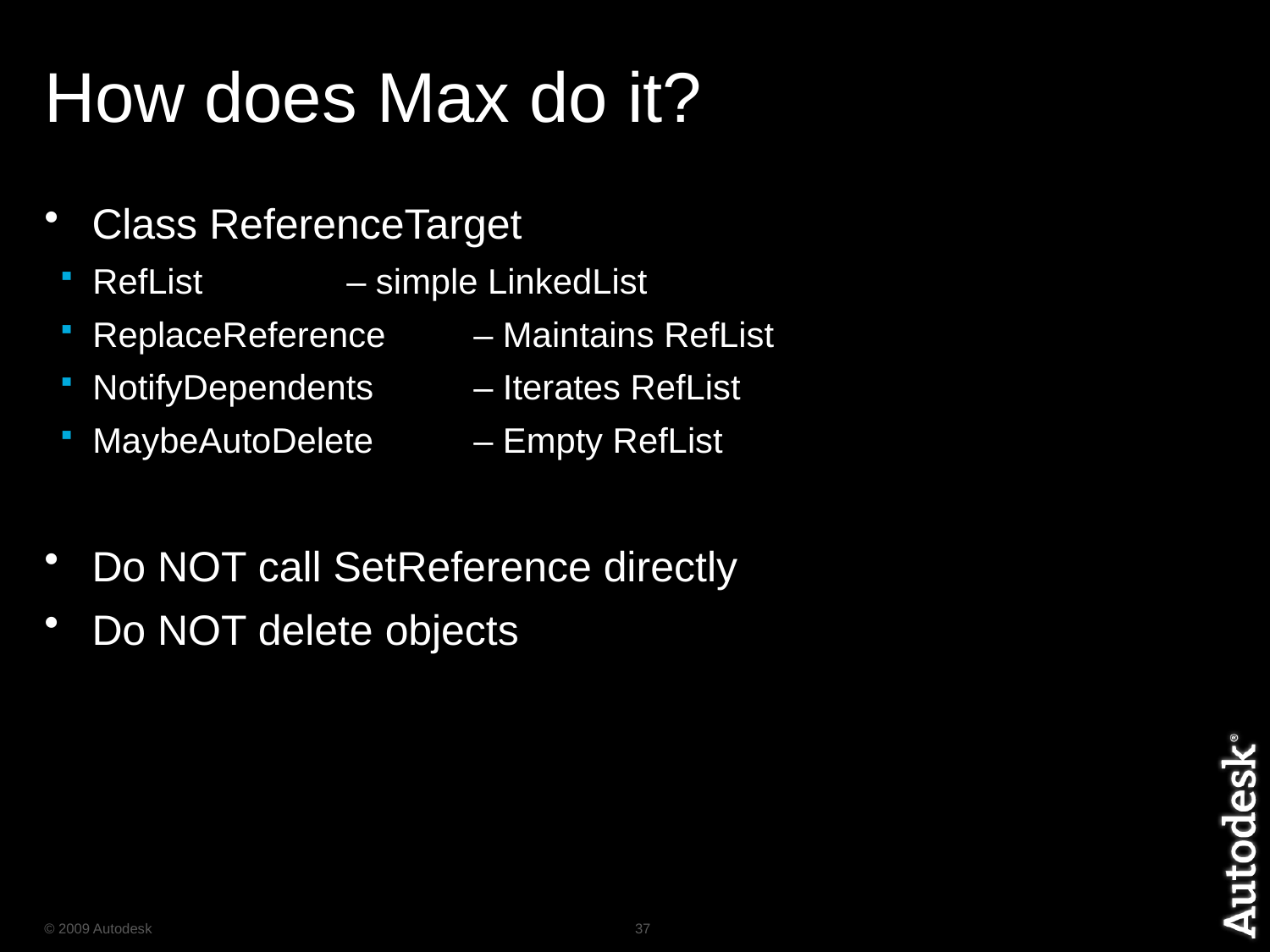

# How does Max do it?
Class ReferenceTarget
RefList 		– simple LinkedList
ReplaceReference 	– Maintains RefList
NotifyDependents 	– Iterates RefList
MaybeAutoDelete 	– Empty RefList

Do NOT call SetReference directly
Do NOT delete objects